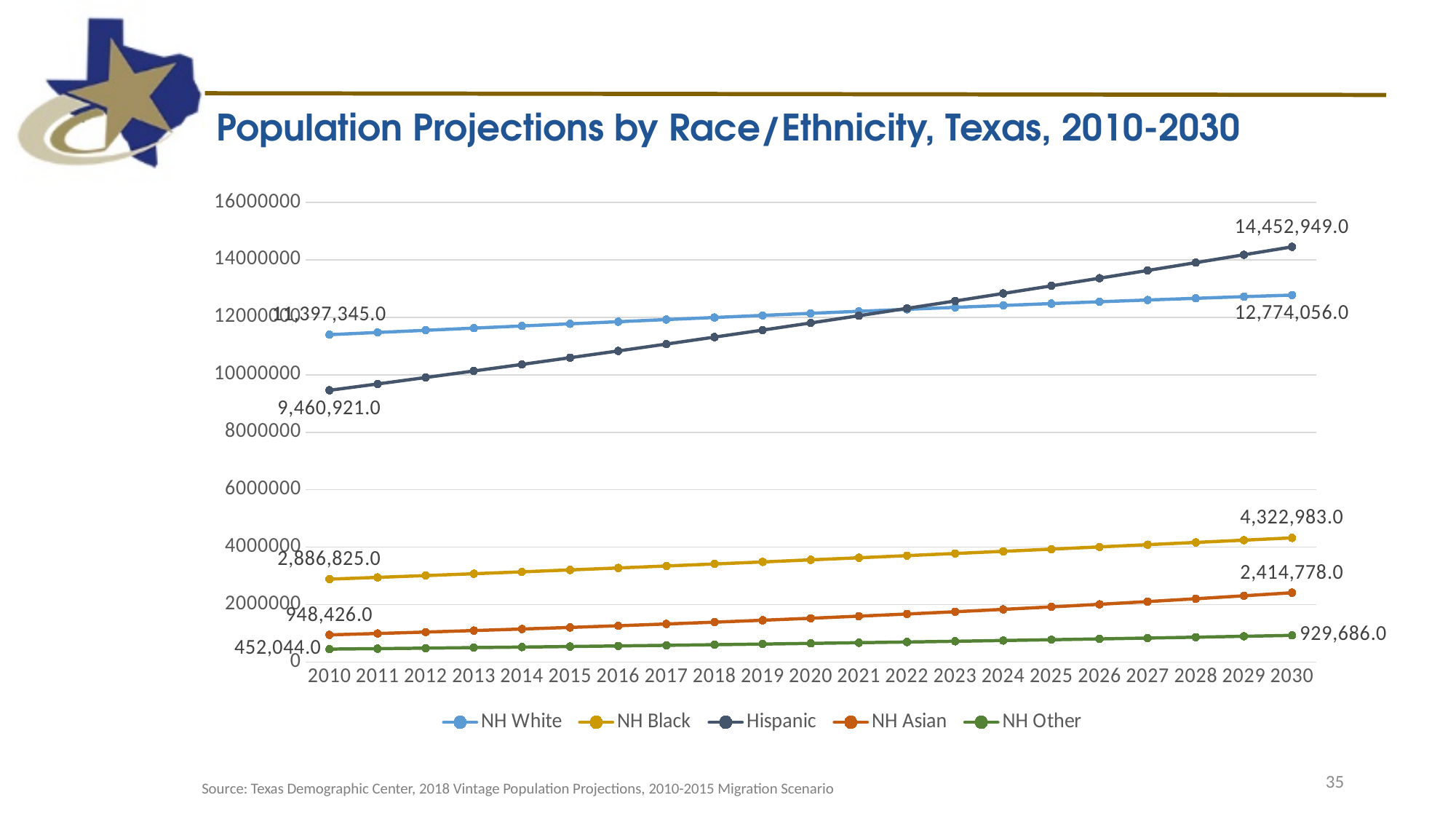

Population Projections by Race/Ethnicity, Texas, 2010-2030

### Chart

| Category | NH White  | NH Black  | Hispanic  | NH Asian  | NH Other  |
|---|---|---|---|---|---|
| 2010 | 11397345.0 | 2886825.0 | 9460921.0 | 948426.0 | 452044.0 |
| 2011 | 11473189.0 | 2948232.0 | 9681249.0 | 995813.0 | 468808.0 |
| 2012 | 11548679.0 | 3011317.0 | 9905223.0 | 1045280.0 | 486223.0 |
| 2013 | 11624174.0 | 3075723.0 | 10132148.0 | 1096888.0 | 504309.0 |
| 2014 | 11699326.0 | 3141271.0 | 10361956.0 | 1150724.0 | 523152.0 |
| 2015 | 11773981.0 | 3207833.0 | 10594952.0 | 1206752.0 | 542675.0 |
| 2016 | 11848133.0 | 3275849.0 | 10830665.0 | 1265200.0 | 562844.0 |
| 2017 | 11921715.0 | 3344849.0 | 11069430.0 | 1326199.0 | 583789.0 |
| 2018 | 11994710.0 | 3414806.0 | 11311352.0 | 1389858.0 | 605397.0 |
| 2019 | 12066910.0 | 3485870.0 | 11556382.0 | 1456220.0 | 627886.0 |
| 2020 | 12138523.0 | 3557892.0 | 11804659.0 | 1525540.0 | 651054.0 |
| 2021 | 12209069.0 | 3630915.0 | 12056086.0 | 1597919.0 | 674937.0 |
| 2022 | 12278379.0 | 3704755.0 | 12310931.0 | 1673482.0 | 699843.0 |
| 2023 | 12346409.0 | 3779551.0 | 12568988.0 | 1752407.0 | 725477.0 |
| 2024 | 12412906.0 | 3855122.0 | 12830248.0 | 1835119.0 | 751839.0 |
| 2025 | 12478060.0 | 3931512.0 | 13094633.0 | 1921387.0 | 779328.0 |
| 2026 | 12541296.0 | 4008568.0 | 13361810.0 | 2011587.0 | 807487.0 |
| 2027 | 12602511.0 | 4086385.0 | 13631520.0 | 2105829.0 | 836782.0 |
| 2028 | 12661794.0 | 4164659.0 | 13903534.0 | 2204361.0 | 866756.0 |
| 2029 | 12719053.0 | 4243566.0 | 14177454.0 | 2307326.0 | 897758.0 |
| 2030 | 12774056.0 | 4322983.0 | 14452949.0 | 2414778.0 | 929686.0 |
35
Source: Texas Demographic Center, 2018 Vintage Population Projections, 2010-2015 Migration Scenario